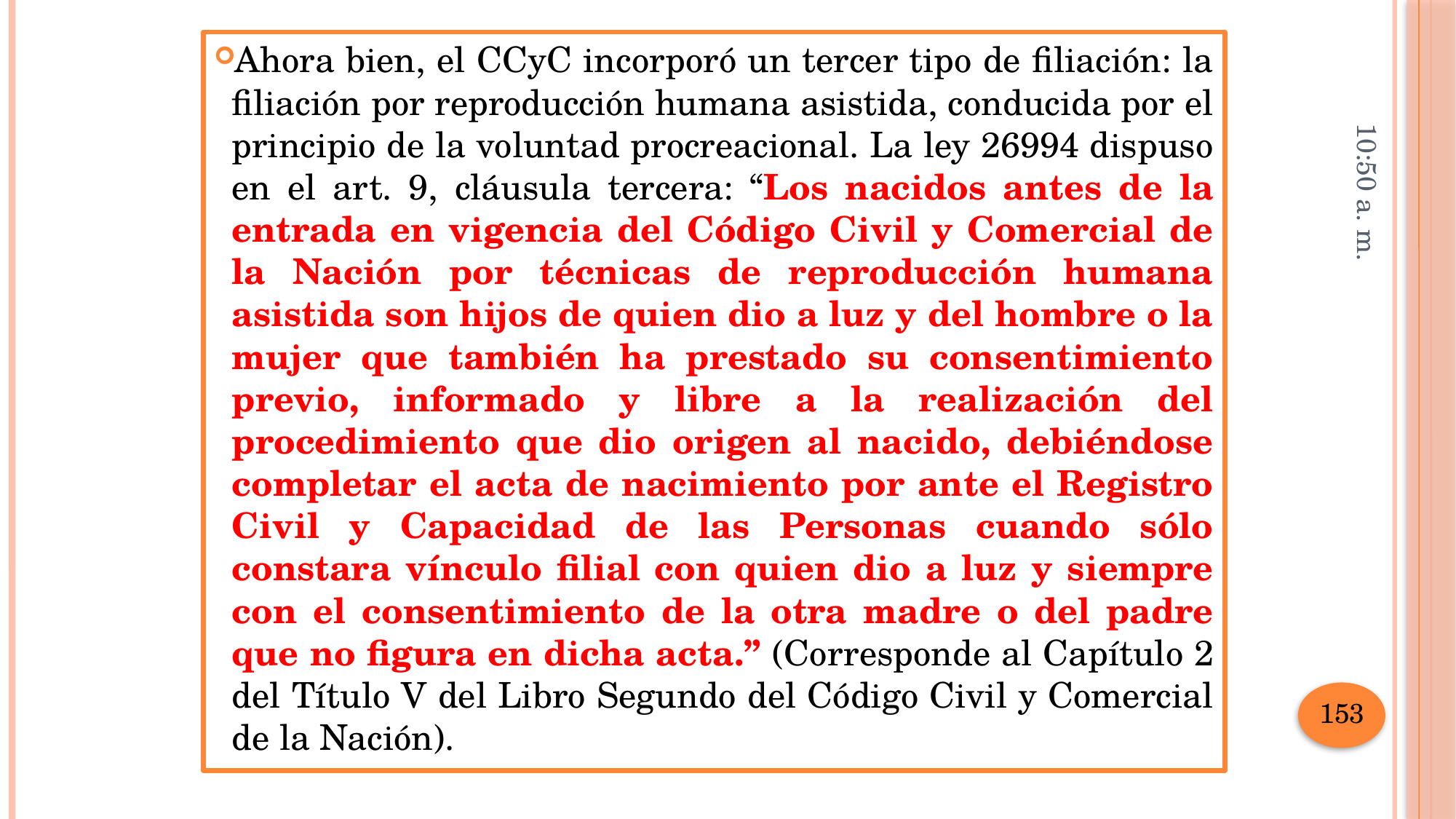

Ahora bien, el CCyC incorporó un tercer tipo de filiación: la filiación por reproducción humana asistida, conducida por el principio de la voluntad procreacional. La ley 26994 dispuso en el art. 9, cláusula tercera: “Los nacidos antes de la entrada en vigencia del Código Civil y Comercial de la Nación por técnicas de reproducción humana asistida son hijos de quien dio a luz y del hombre o la mujer que también ha prestado su consentimiento previo, informado y libre a la realización del procedimiento que dio origen al nacido, debiéndose completar el acta de nacimiento por ante el Registro Civil y Capacidad de las Personas cuando sólo constara vínculo filial con quien dio a luz y siempre con el consentimiento de la otra madre o del padre que no figura en dicha acta.” (Corresponde al Capítulo 2 del Título V del Libro Segundo del Código Civil y Comercial de la Nación).

10:50 a. m.
153